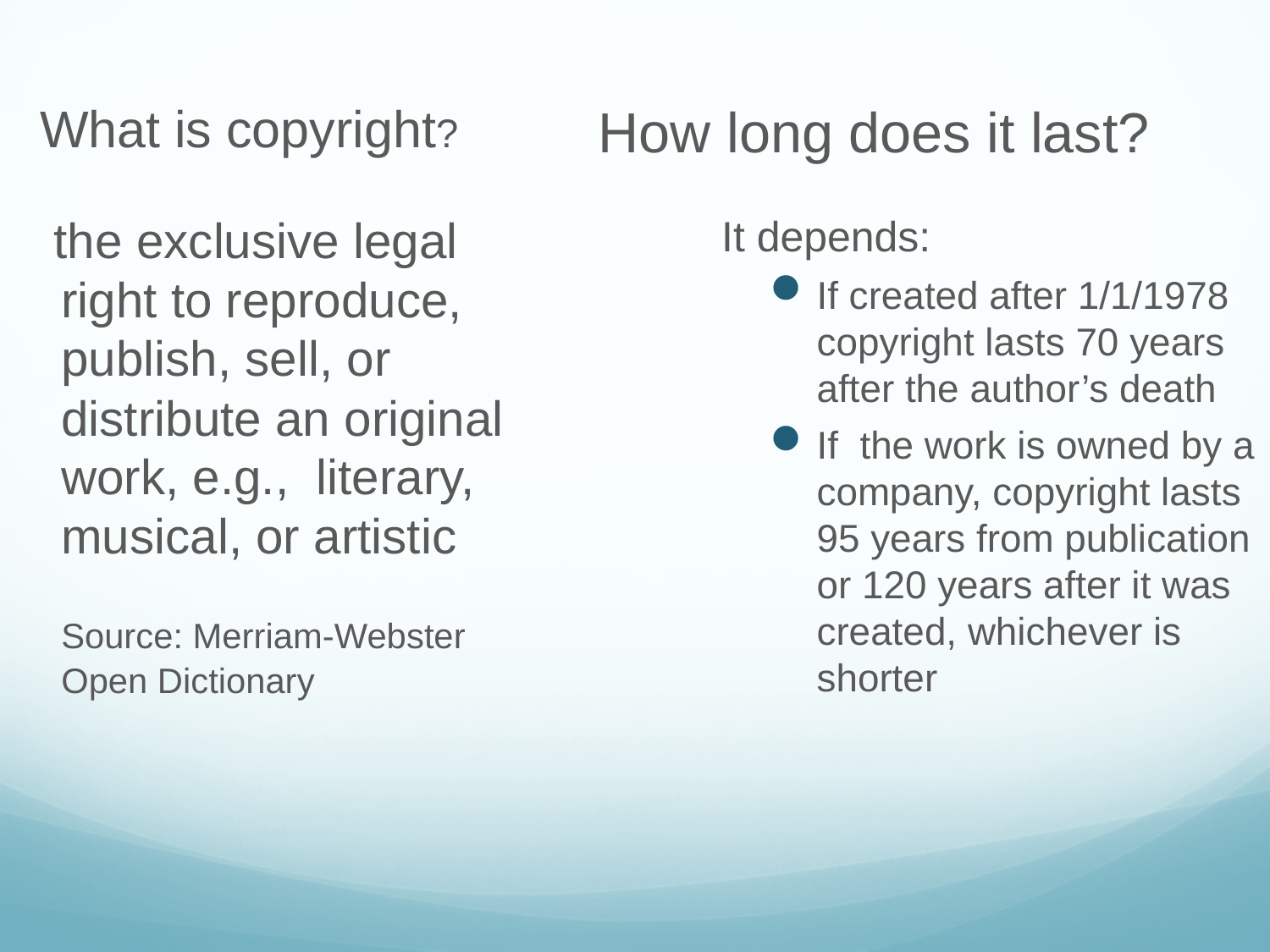

What is copyright?
How long does it last?
   the exclusive legal right to reproduce, publish, sell, or distribute an original work, e.g.,  literary, musical, or artistic
	Source: Merriam-Webster Open Dictionary

It depends:
If created after 1/1/1978 copyright lasts 70 years after the author’s death
If  the work is owned by a company, copyright lasts 95 years from publication or 120 years after it was created, whichever is shorter